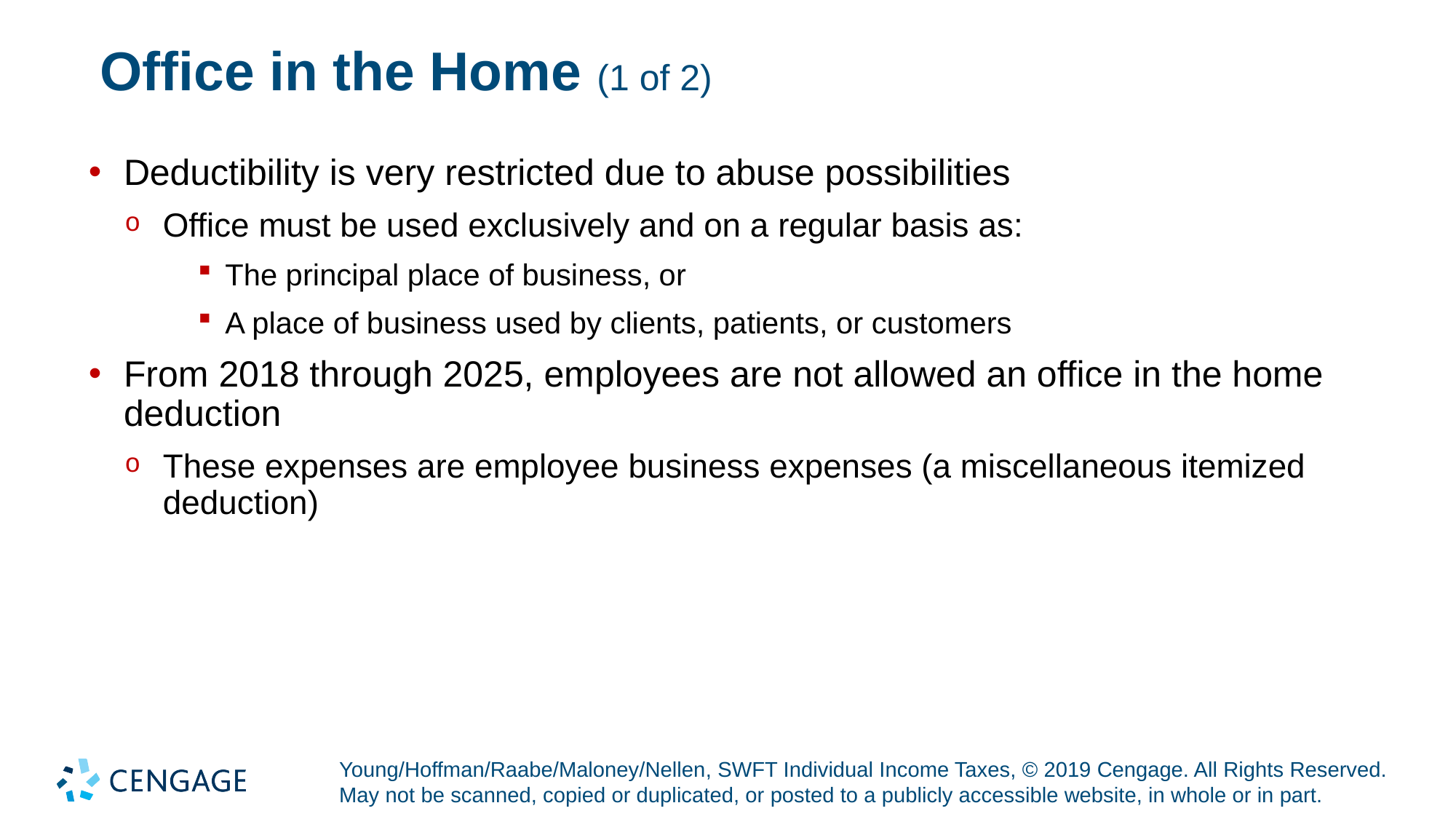

# Office in the Home (1 of 2)
Deductibility is very restricted due to abuse possibilities
Office must be used exclusively and on a regular basis as:
The principal place of business, or
A place of business used by clients, patients, or customers
From 2018 through 2025, employees are not allowed an office in the home deduction
These expenses are employee business expenses (a miscellaneous itemized deduction)